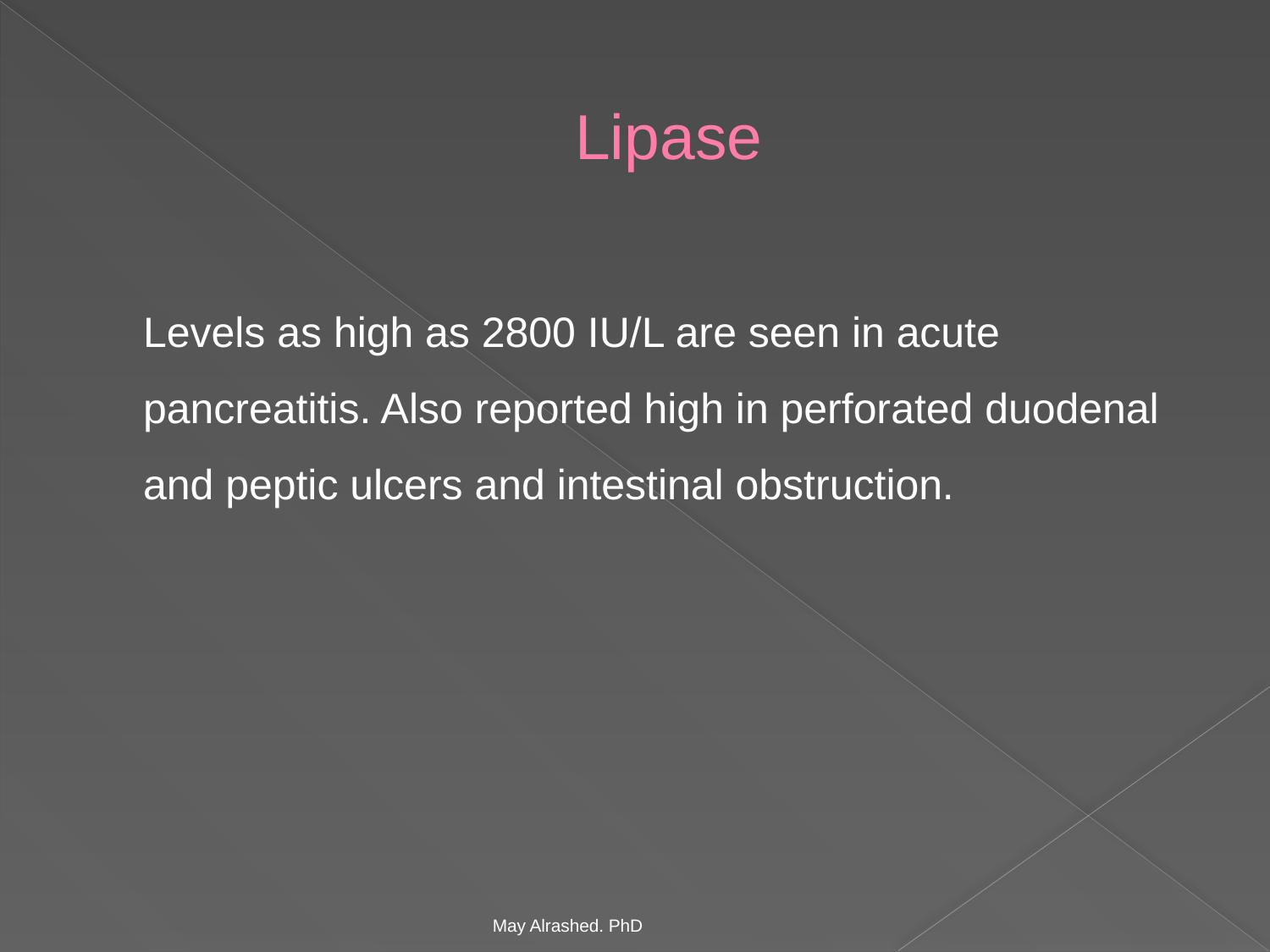

# Lipase

Levels as high as 2800 IU/L are seen in acute pancreatitis. Also reported high in perforated duodenal and peptic ulcers and intestinal obstruction.

May Alrashed. PhD